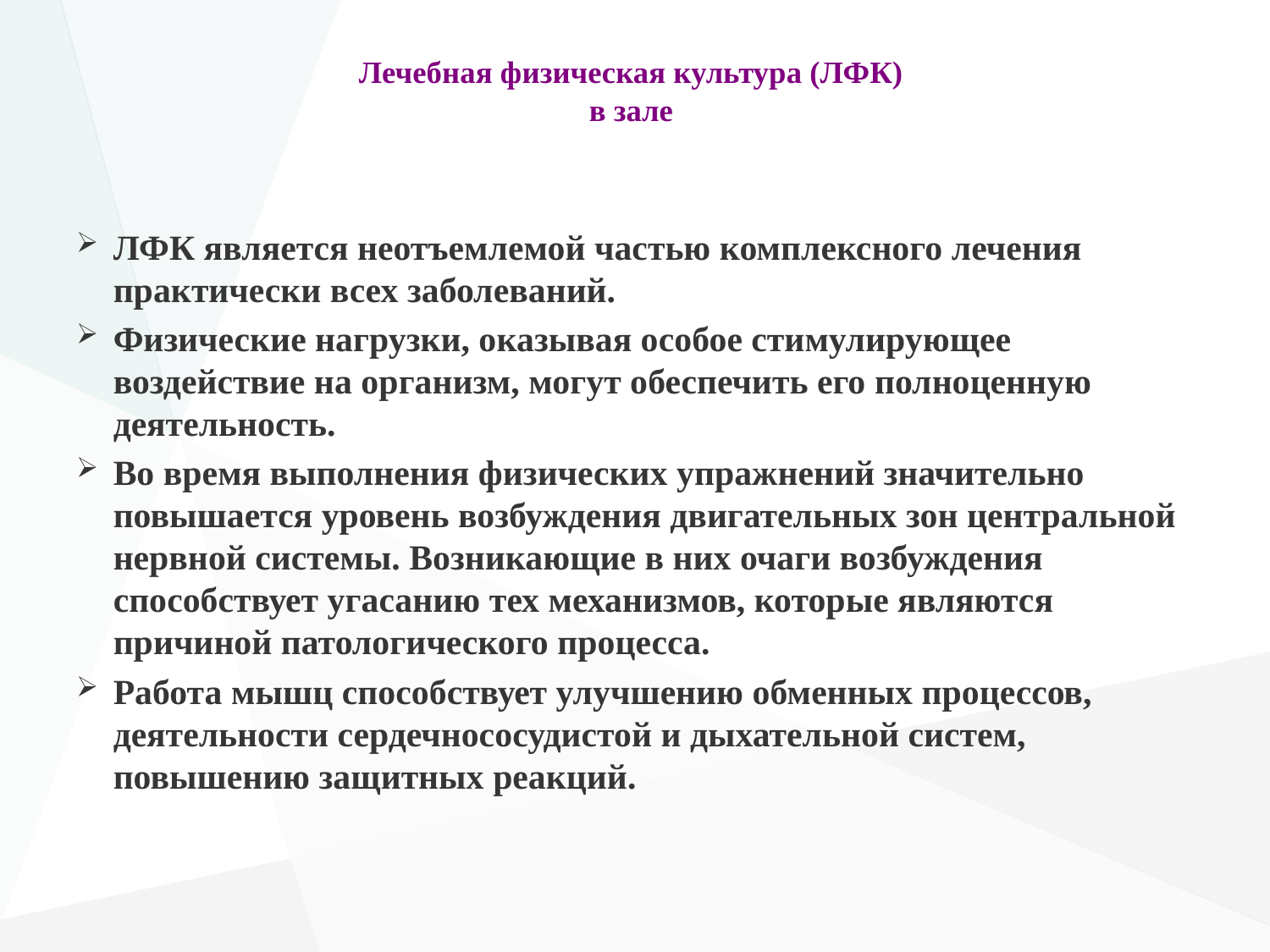

# Лечебная физическая культура (ЛФК) в зале
ЛФК является неотъемлемой частью комплексного лечения практически всех заболеваний.
Физические нагрузки, оказывая особое стимулирующее воздействие на организм, могут обеспечить его полноценную деятельность.
Во время выполнения физических упражнений значительно повышается уровень возбуждения двигательных зон центральной нервной системы. Возникающие в них очаги возбуждения способствует угасанию тех механизмов, которые являются причиной патологического процесса.
Работа мышц способствует улучшению обменных процессов, деятельности сердечнососудистой и дыхательной систем, повышению защитных реакций.